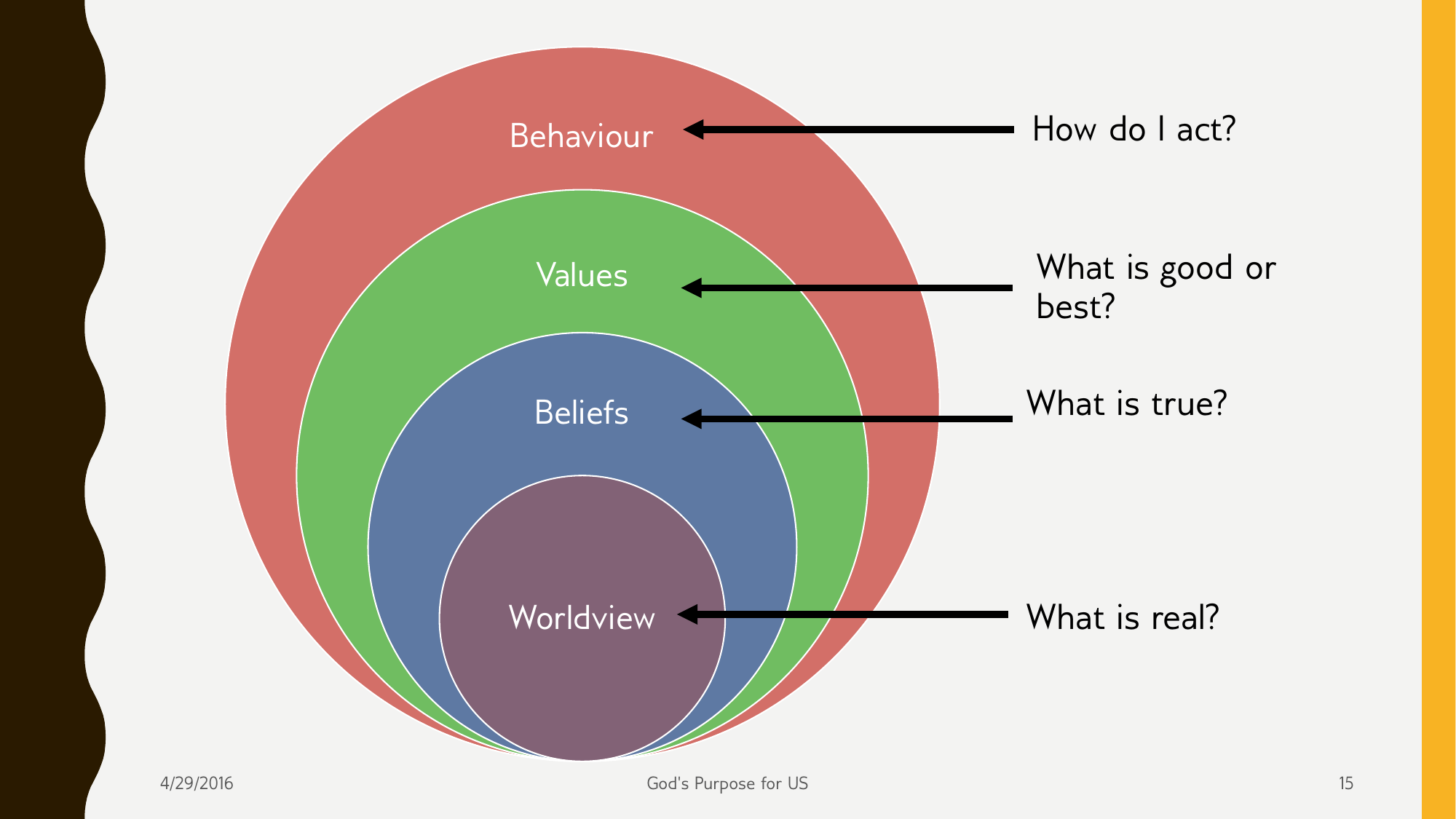

Behaviour
Values
Beliefs
Worldview
How do I act?
What is good or best?
What is true?
What is real?
4/29/2016
God's Purpose for US
15